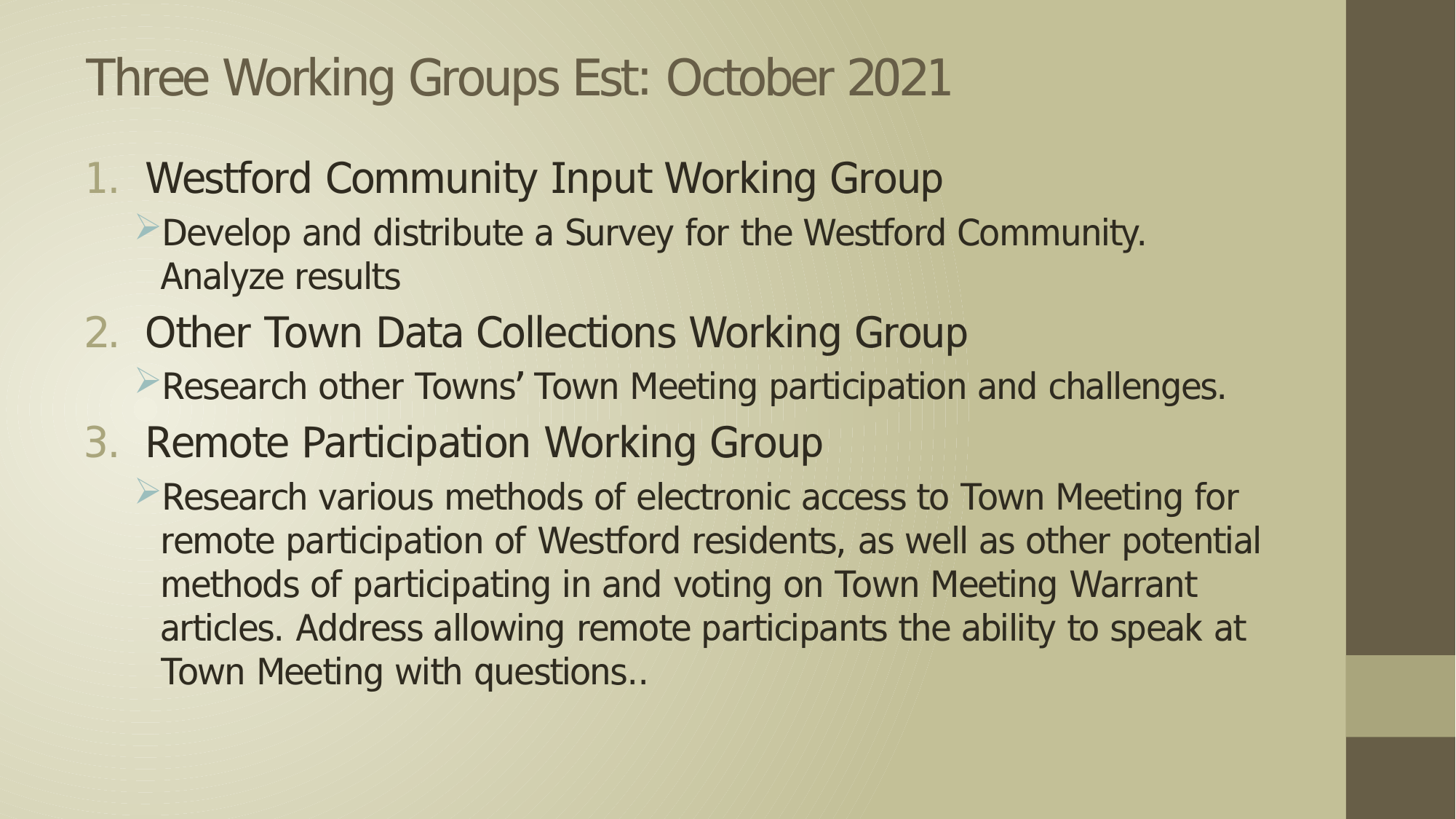

# Three Working Groups Est: October 2021
Westford Community Input Working Group
Develop and distribute a Survey for the Westford Community.      Analyze results
Other Town Data Collections Working Group
Research other Towns’ Town Meeting participation and challenges.
Remote Participation Working Group
Research various methods of electronic access to Town Meeting for remote participation of Westford residents, as well as other potential methods of participating in and voting on Town Meeting Warrant articles. Address allowing remote participants the ability to speak at Town Meeting with questions..